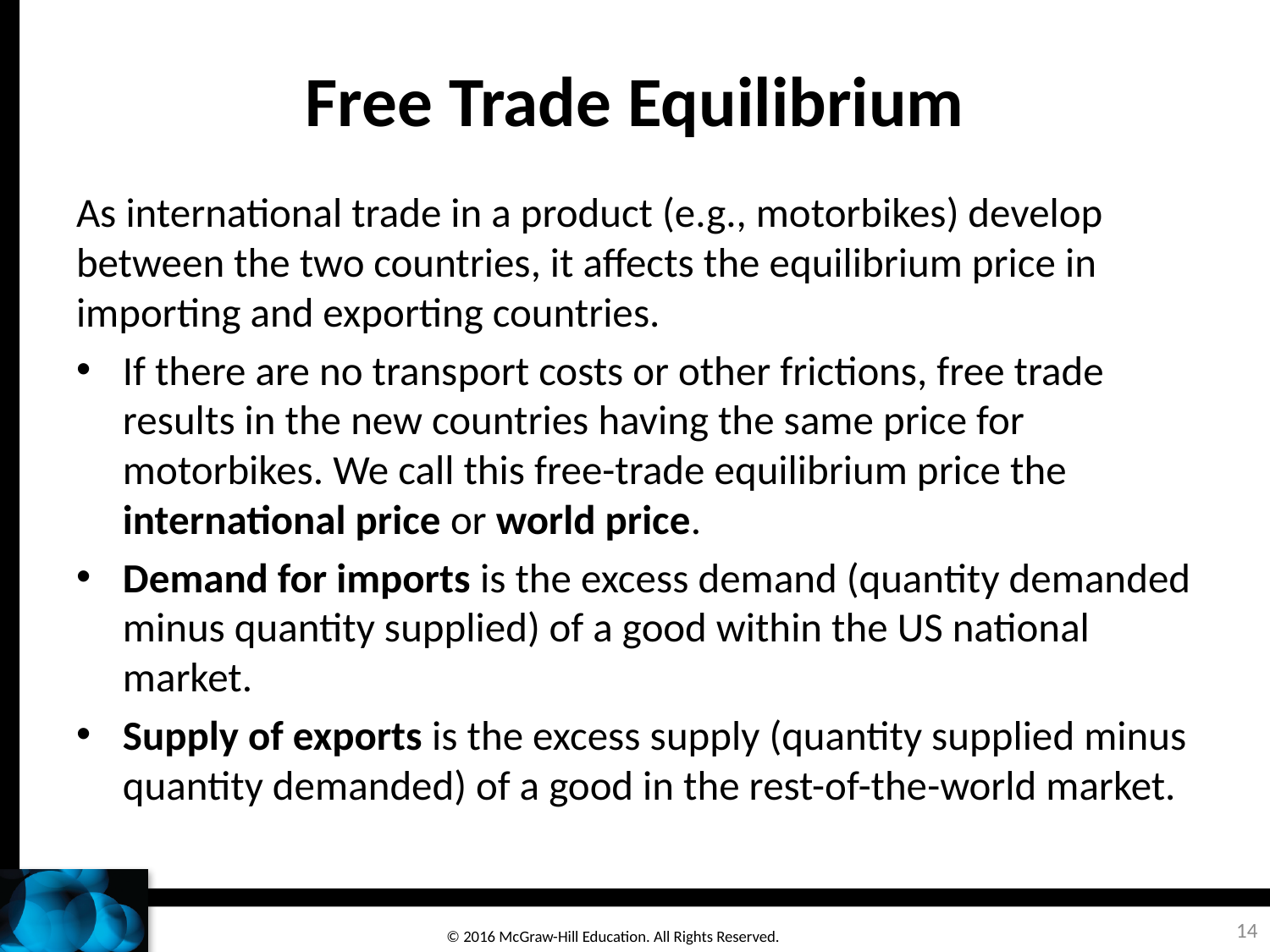

# Free Trade Equilibrium
As international trade in a product (e.g., motorbikes) develop between the two countries, it affects the equilibrium price in importing and exporting countries.
If there are no transport costs or other frictions, free trade results in the new countries having the same price for motorbikes. We call this free-trade equilibrium price the international price or world price.
Demand for imports is the excess demand (quantity demanded minus quantity supplied) of a good within the US national market.
Supply of exports is the excess supply (quantity supplied minus quantity demanded) of a good in the rest-of-the-world market.
14
© 2016 McGraw-Hill Education. All Rights Reserved.